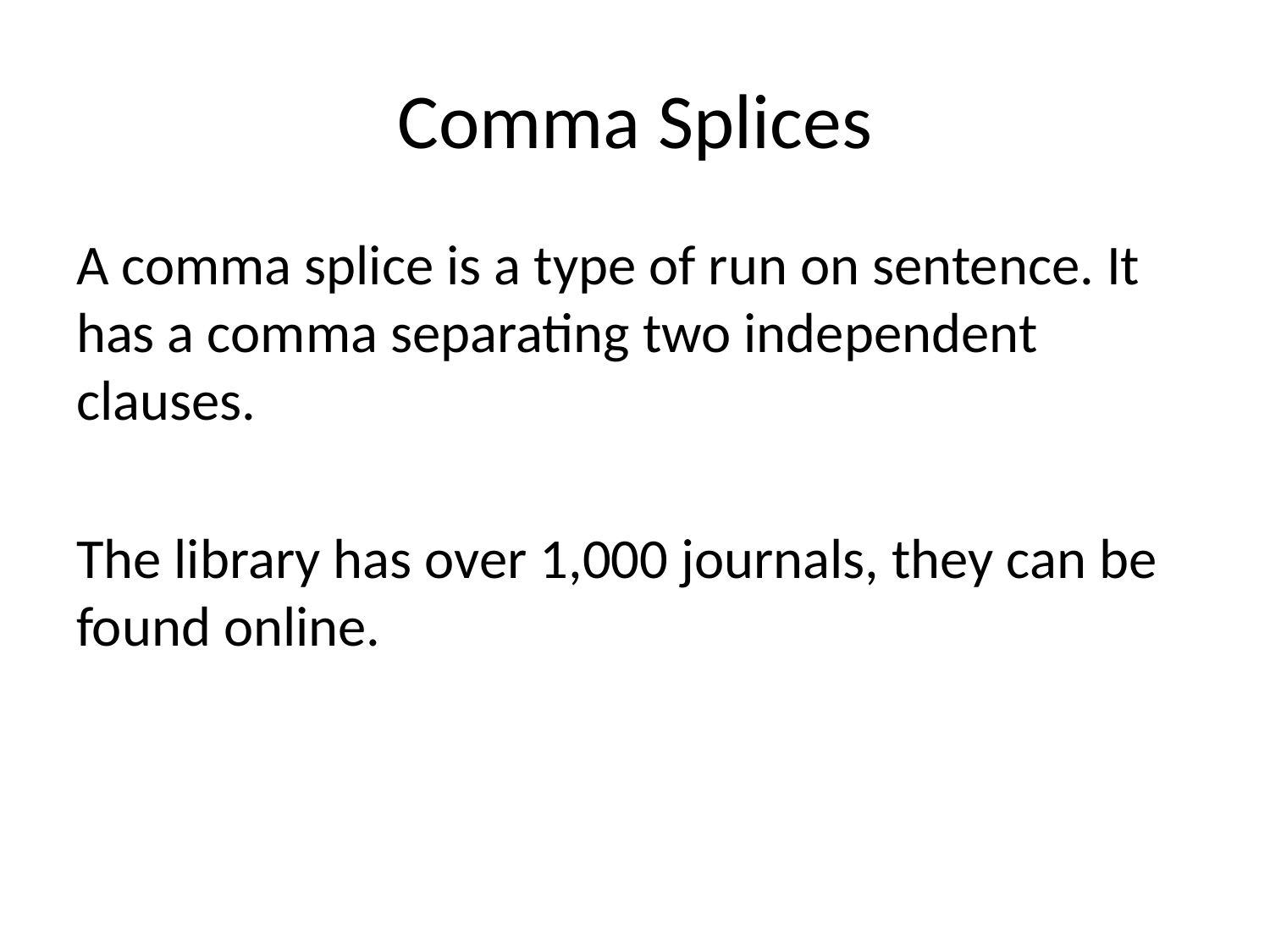

# Comma Splices
A comma splice is a type of run on sentence. It has a comma separating two independent clauses.

The library has over 1,000 journals, they can be found online.